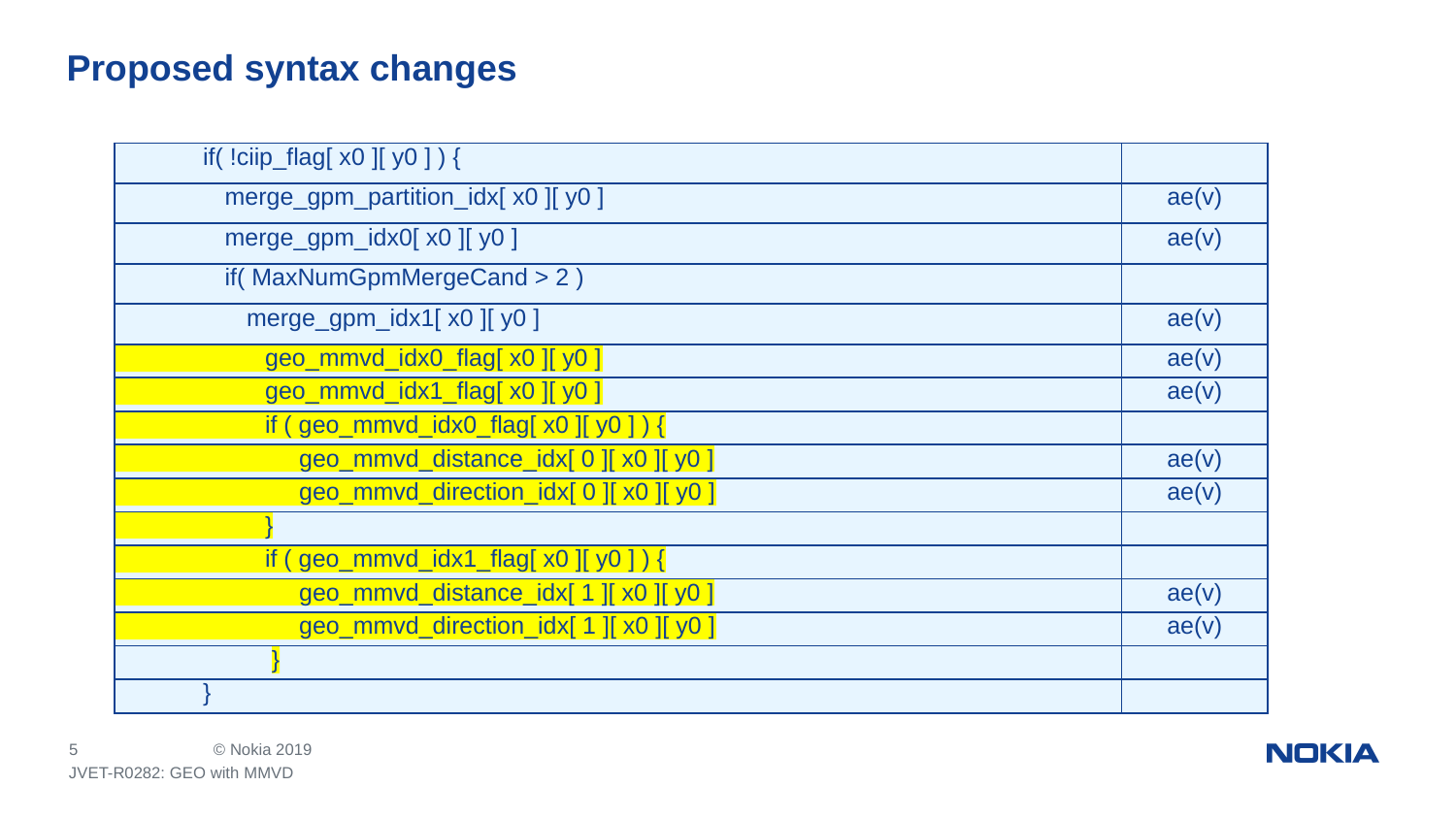

# Proposed syntax changes
| if( !ciip\_flag[ x0 ][ y0 ] ) { |  |
| --- | --- |
| merge\_gpm\_partition\_idx[ x0 ][ y0 ] | ae(v) |
| merge\_gpm\_idx0[ x0 ][ y0 ] | ae(v) |
| if( MaxNumGpmMergeCand > 2 ) |  |
| merge\_gpm\_idx1[ x0 ][ y0 ] | ae(v) |
| geo\_mmvd\_idx0\_flag[ x0 ][ y0 ] | ae(v) |
| geo\_mmvd\_idx1\_flag[ x0 ][ y0 ] | ae(v) |
| if ( geo\_mmvd\_idx0\_flag[ x0 ][ y0 ] ) { |  |
| geo\_mmvd\_distance\_idx[ 0 ][ x0 ][ y0 ] | ae(v) |
| geo\_mmvd\_direction\_idx[ 0 ][ x0 ][ y0 ] | ae(v) |
| } |  |
| if ( geo\_mmvd\_idx1\_flag[ x0 ][ y0 ] ) { |  |
| geo\_mmvd\_distance\_idx[ 1 ][ x0 ][ y0 ] | ae(v) |
| geo\_mmvd\_direction\_idx[ 1 ][ x0 ][ y0 ] | ae(v) |
| } |  |
| } |  |
JVET-R0282: GEO with MMVD